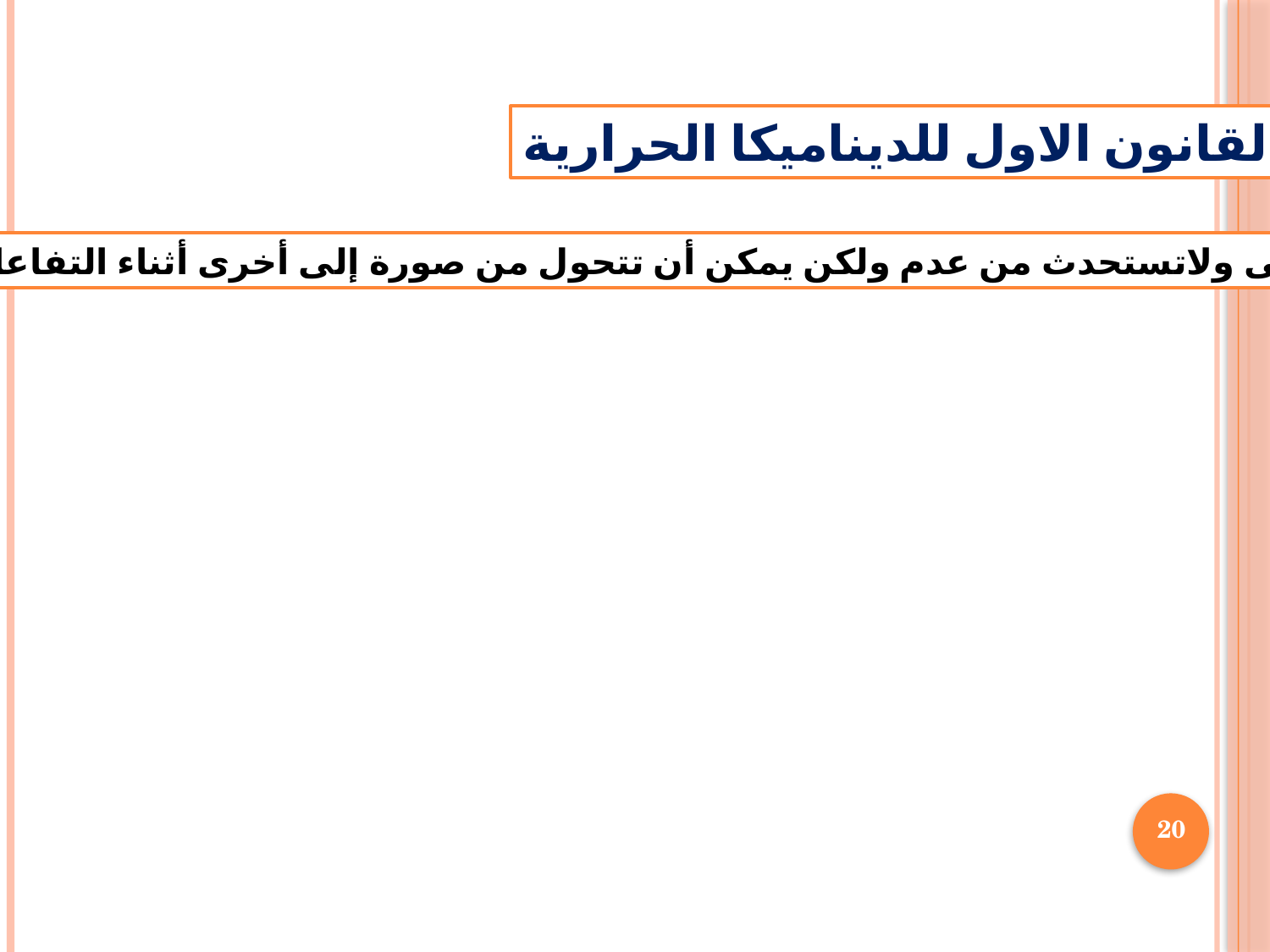

القانون الاول للديناميكا الحرارية
الطاقة لا تفنى ولاتستحدث من عدم ولكن يمكن أن تتحول من صورة إلى أخرى أثناء التفاعلات الكيميائية
20